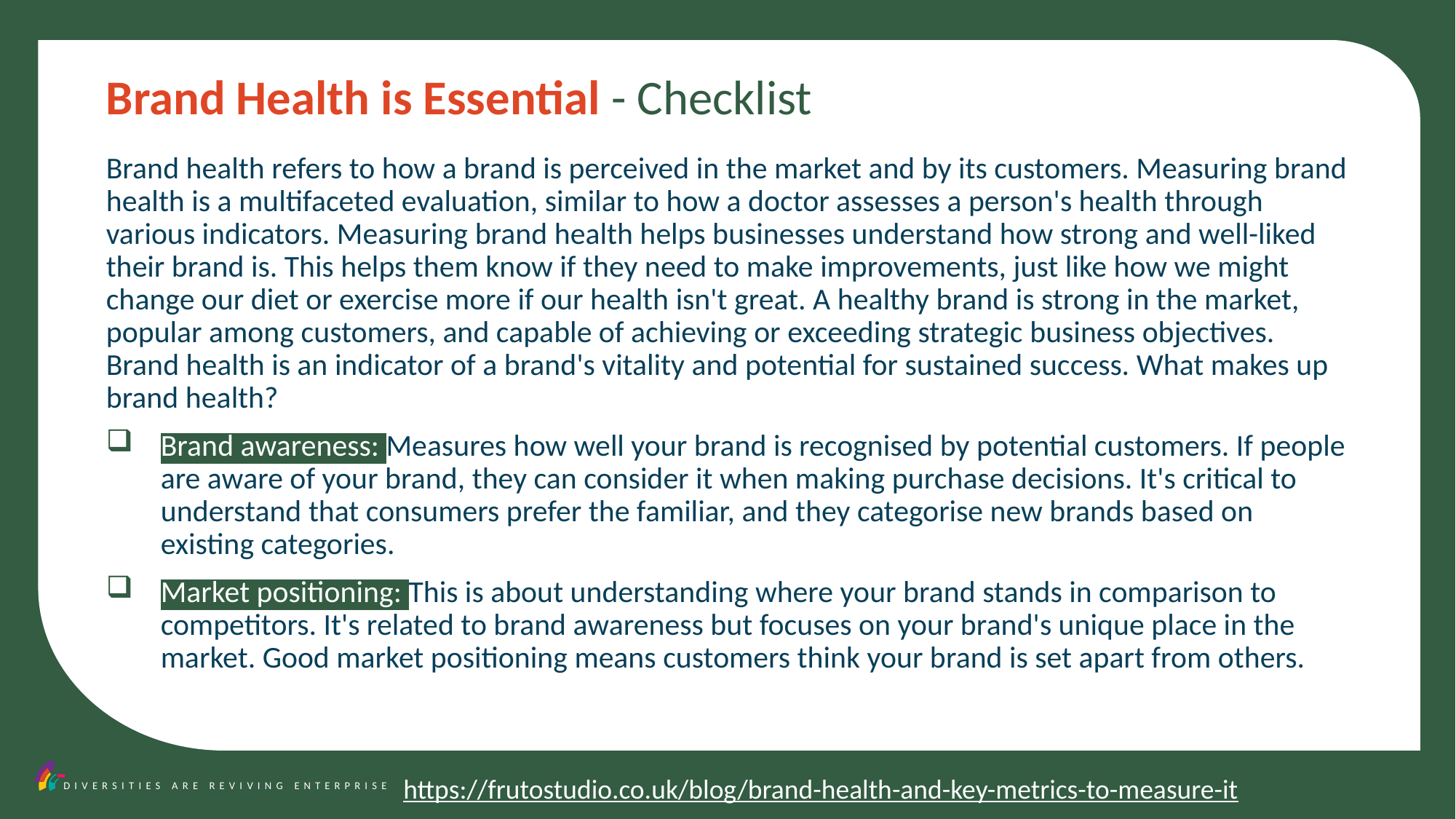

Brand Health is Essential - Checklist
Brand health refers to how a brand is perceived in the market and by its customers. Measuring brand health is a multifaceted evaluation, similar to how a doctor assesses a person's health through various indicators. Measuring brand health helps businesses understand how strong and well-liked their brand is. This helps them know if they need to make improvements, just like how we might change our diet or exercise more if our health isn't great. A healthy brand is strong in the market, popular among customers, and capable of achieving or exceeding strategic business objectives. Brand health is an indicator of a brand's vitality and potential for sustained success. What makes up brand health?
Brand awareness: Measures how well your brand is recognised by potential customers. If people are aware of your brand, they can consider it when making purchase decisions. It's critical to understand that consumers prefer the familiar, and they categorise new brands based on existing categories.
Market positioning: This is about understanding where your brand stands in comparison to competitors. It's related to brand awareness but focuses on your brand's unique place in the market. Good market positioning means customers think your brand is set apart from others.
https://frutostudio.co.uk/blog/brand-health-and-key-metrics-to-measure-it